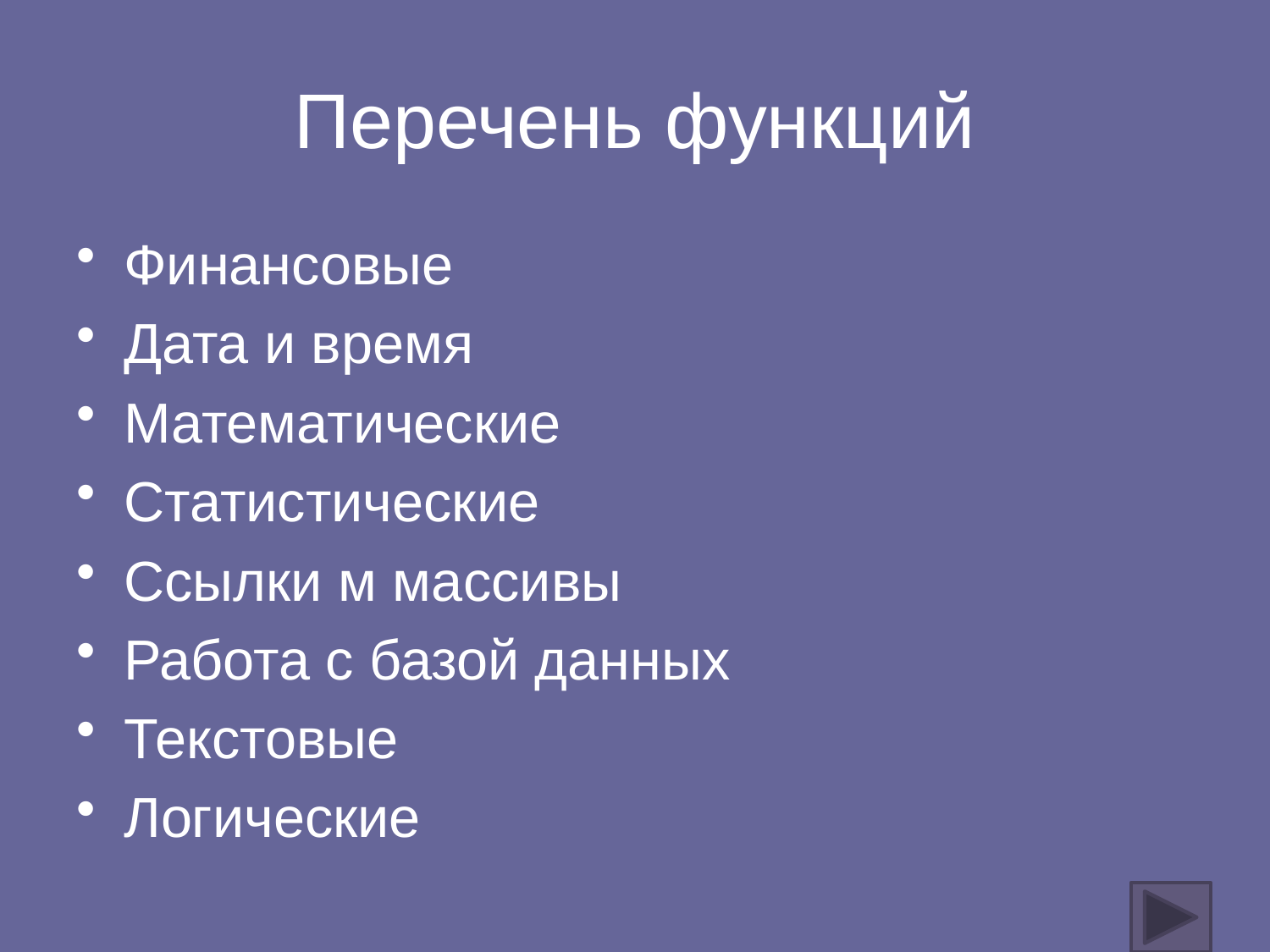

# Перечень функций
Финансовые
Дата и время
Математические
Статистические
Ссылки м массивы
Работа с базой данных
Текстовые
Логические